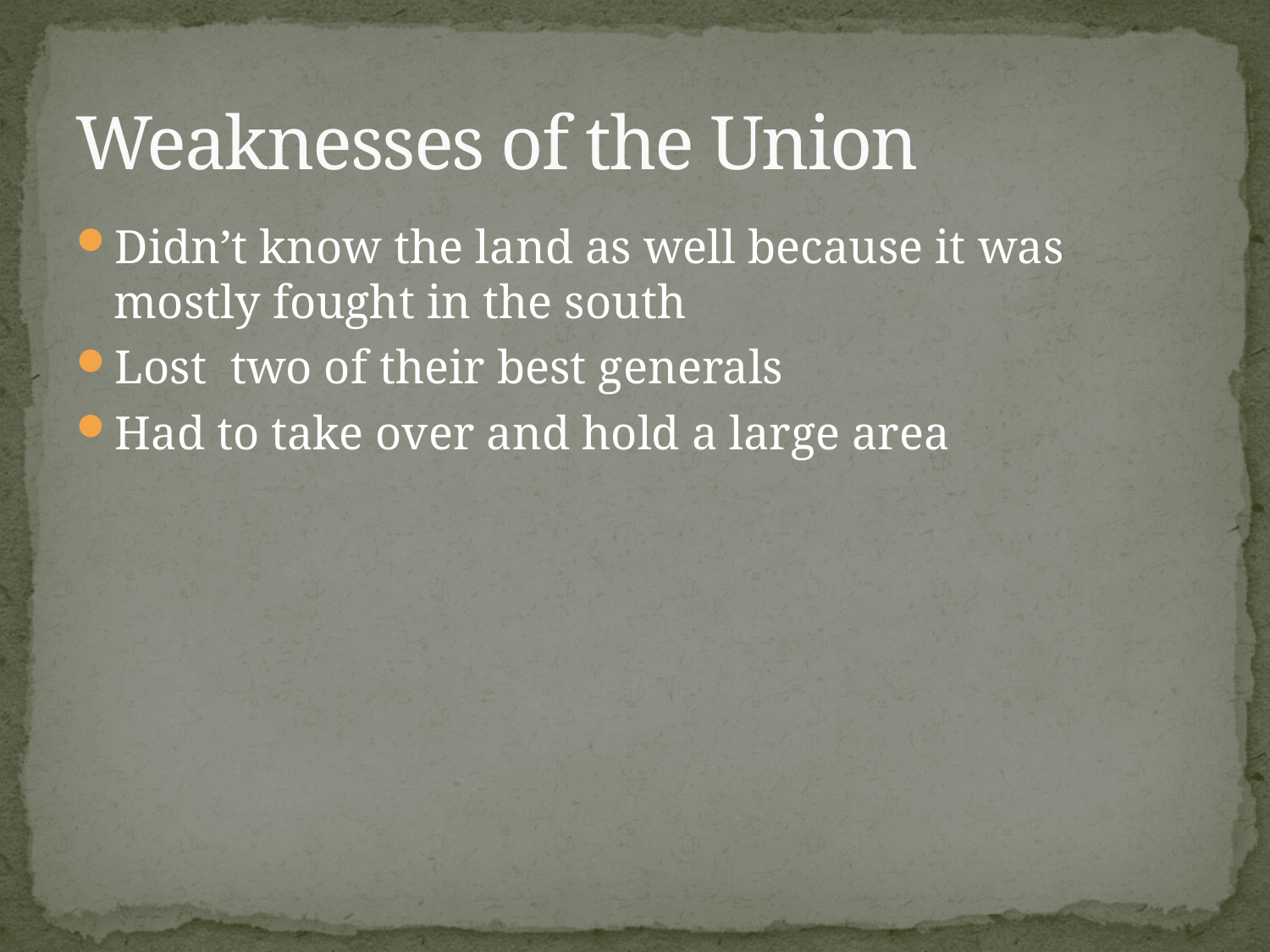

# Weaknesses of the Union
Didn’t know the land as well because it was mostly fought in the south
Lost  two of their best generals
Had to take over and hold a large area